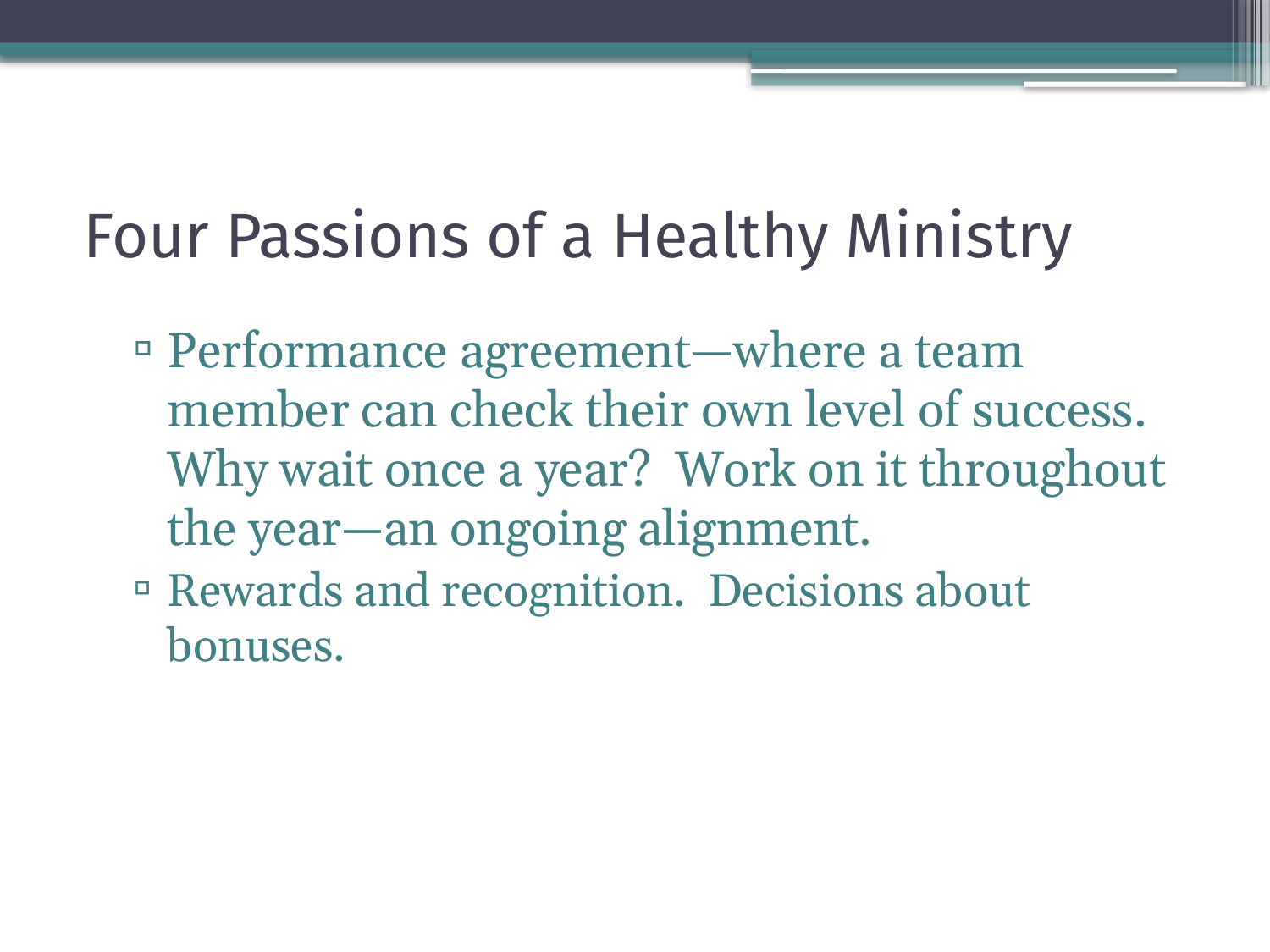

# Four Passions of a Healthy Ministry
Performance agreement—where a team member can check their own level of success.  Why wait once a year?  Work on it throughout the year—an ongoing alignment.
Rewards and recognition.  Decisions about bonuses.